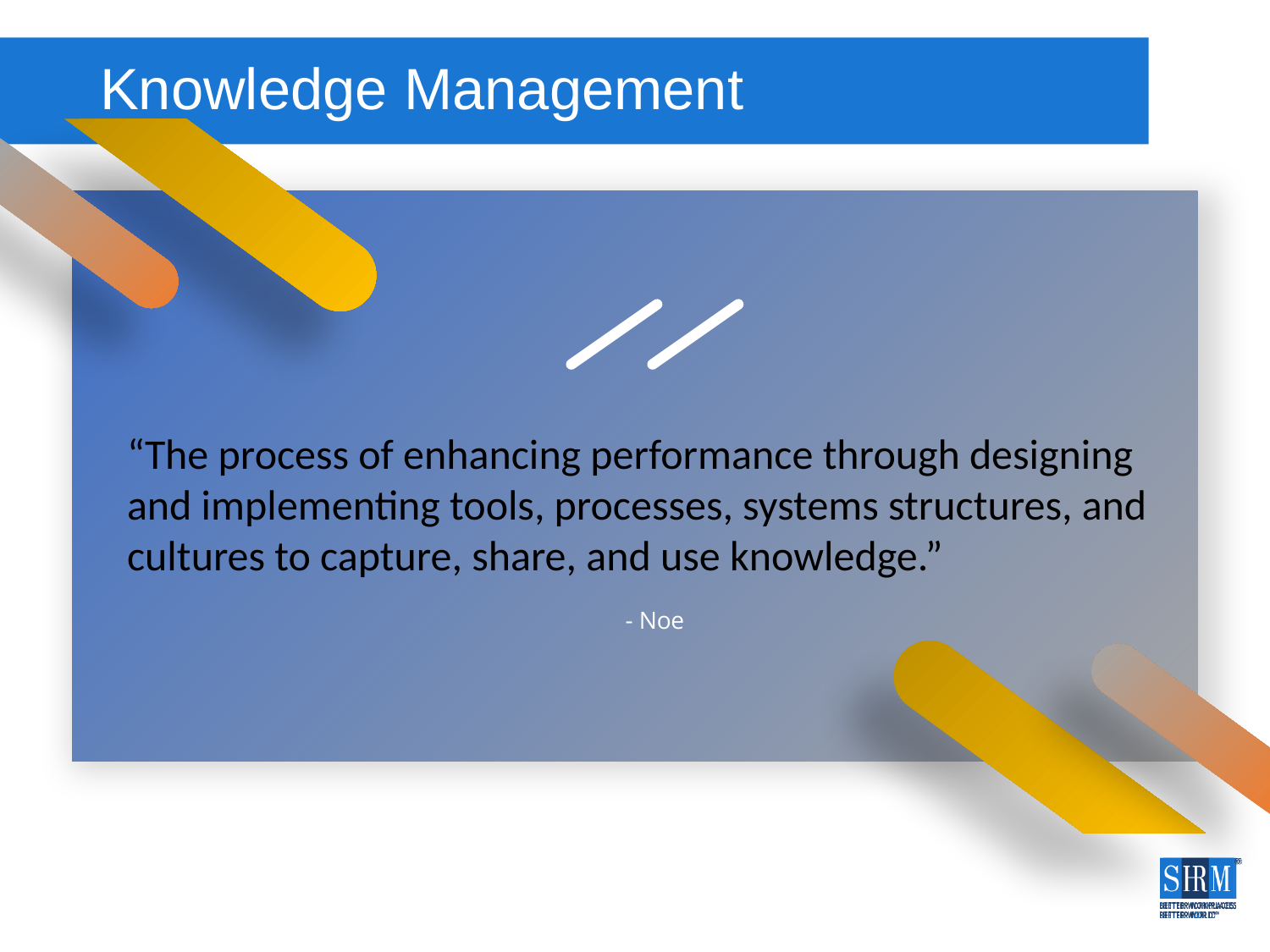

# Knowledge Management

“The process of enhancing performance through designing and implementing tools, processes, systems structures, and cultures to capture, share, and use knowledge.”
- Noe